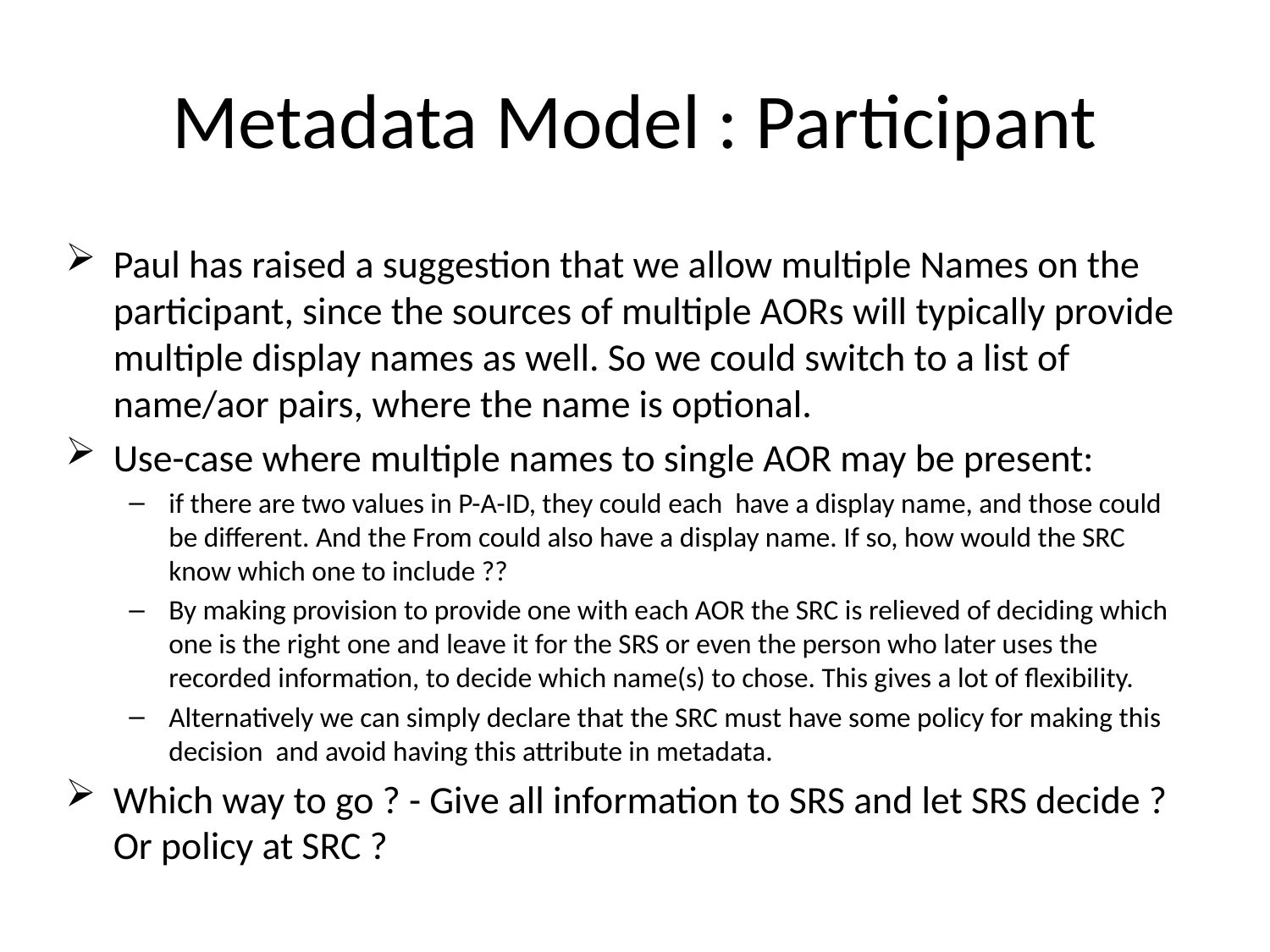

# Metadata Model : Participant
Paul has raised a suggestion that we allow multiple Names on the participant, since the sources of multiple AORs will typically provide multiple display names as well. So we could switch to a list of name/aor pairs, where the name is optional.
Use-case where multiple names to single AOR may be present:
if there are two values in P-A-ID, they could each  have a display name, and those could be different. And the From could also have a display name. If so, how would the SRC  know which one to include ??
By making provision to provide one with each AOR the SRC is relieved of deciding which one is the right one and leave it for the SRS or even the person who later uses the recorded information, to decide which name(s) to chose. This gives a lot of flexibility.
Alternatively we can simply declare that the SRC must have some policy for making this decision  and avoid having this attribute in metadata.
Which way to go ? - Give all information to SRS and let SRS decide ? Or policy at SRC ?